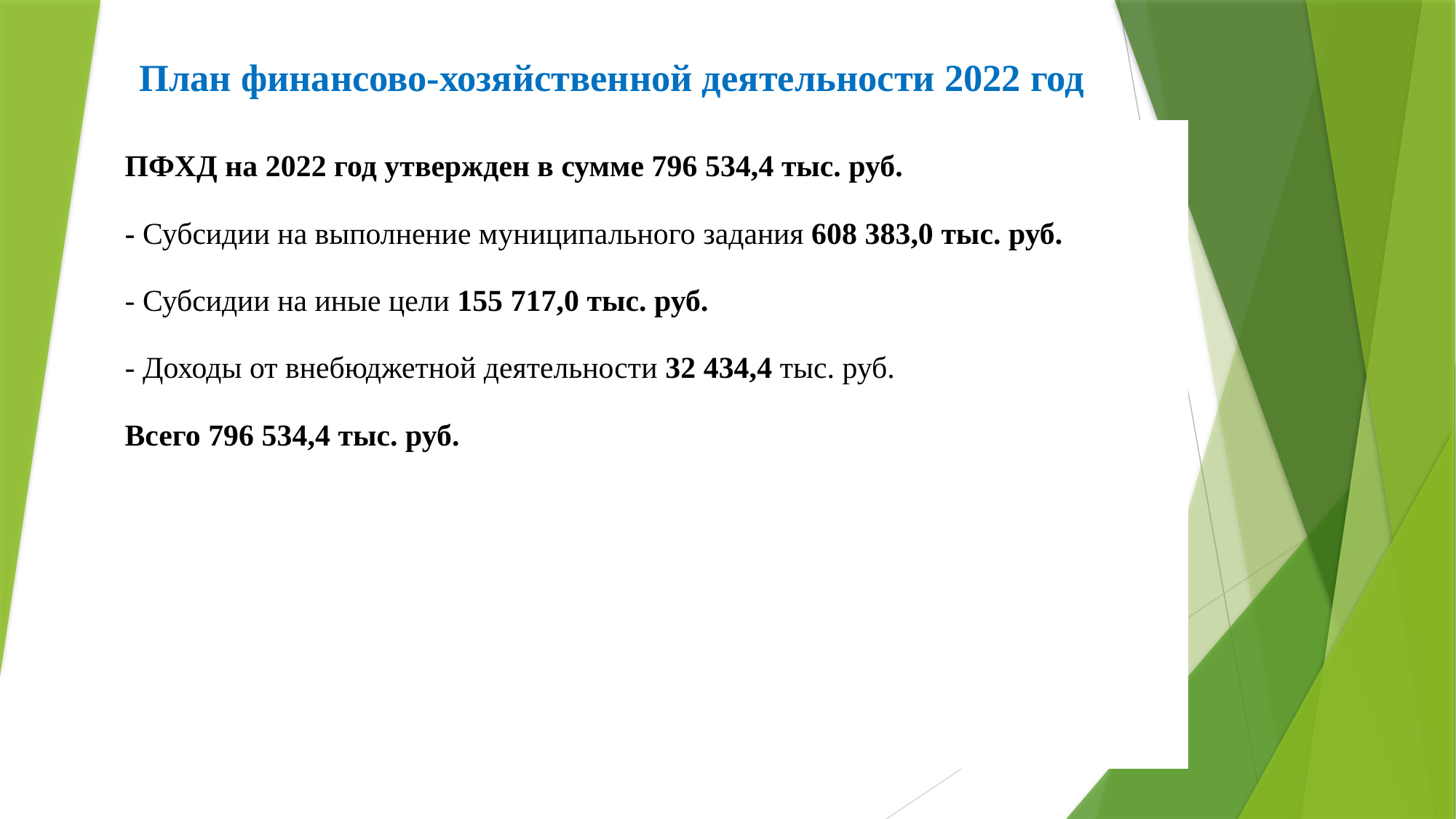

План финансово-хозяйственной деятельности 2022 год
| ПФХД на 2022 год утвержден в сумме 796 534,4 тыс. руб. - Субсидии на выполнение муниципального задания 608 383,0 тыс. руб. - Субсидии на иные цели 155 717,0 тыс. руб. - Доходы от внебюджетной деятельности 32 434,4 тыс. руб. Всего 796 534,4 тыс. руб. |
| --- |